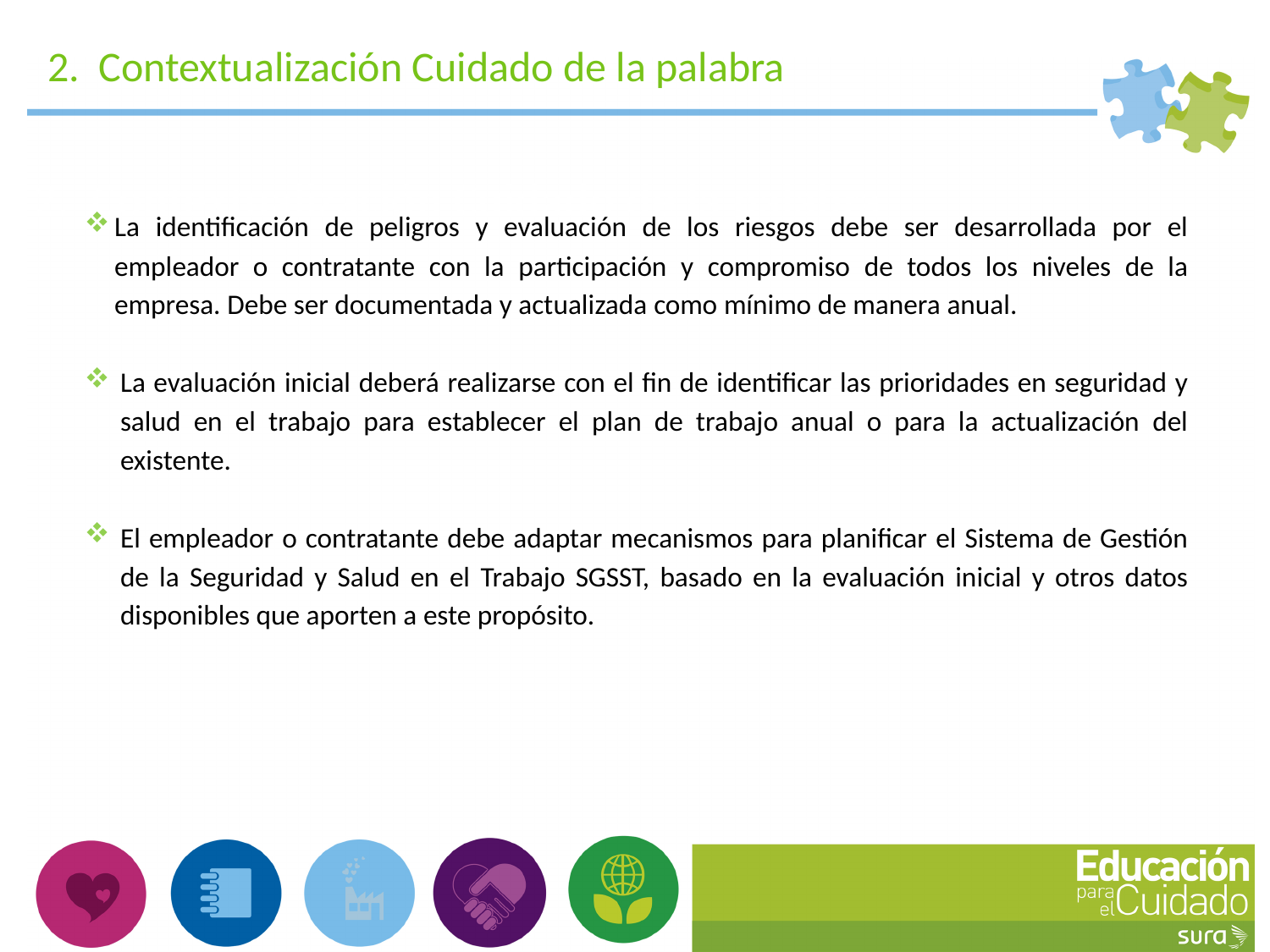

2.  Contextualización Cuidado de la palabra
 2.  Contextualización Cuidado de la palabra
La identificación de peligros y evaluación de los riesgos debe ser desarrollada por el empleador o contratante con la participación y compromiso de todos los niveles de la empresa. Debe ser documentada y actualizada como mínimo de manera anual.

La evaluación inicial deberá realizarse con el fin de identificar las prioridades en seguridad y salud en el trabajo para establecer el plan de trabajo anual o para la actualización del existente.

El empleador o contratante debe adaptar mecanismos para planificar el Sistema de Gestión de la Seguridad y Salud en el Trabajo SGSST, basado en la evaluación inicial y otros datos disponibles que aporten a este propósito.